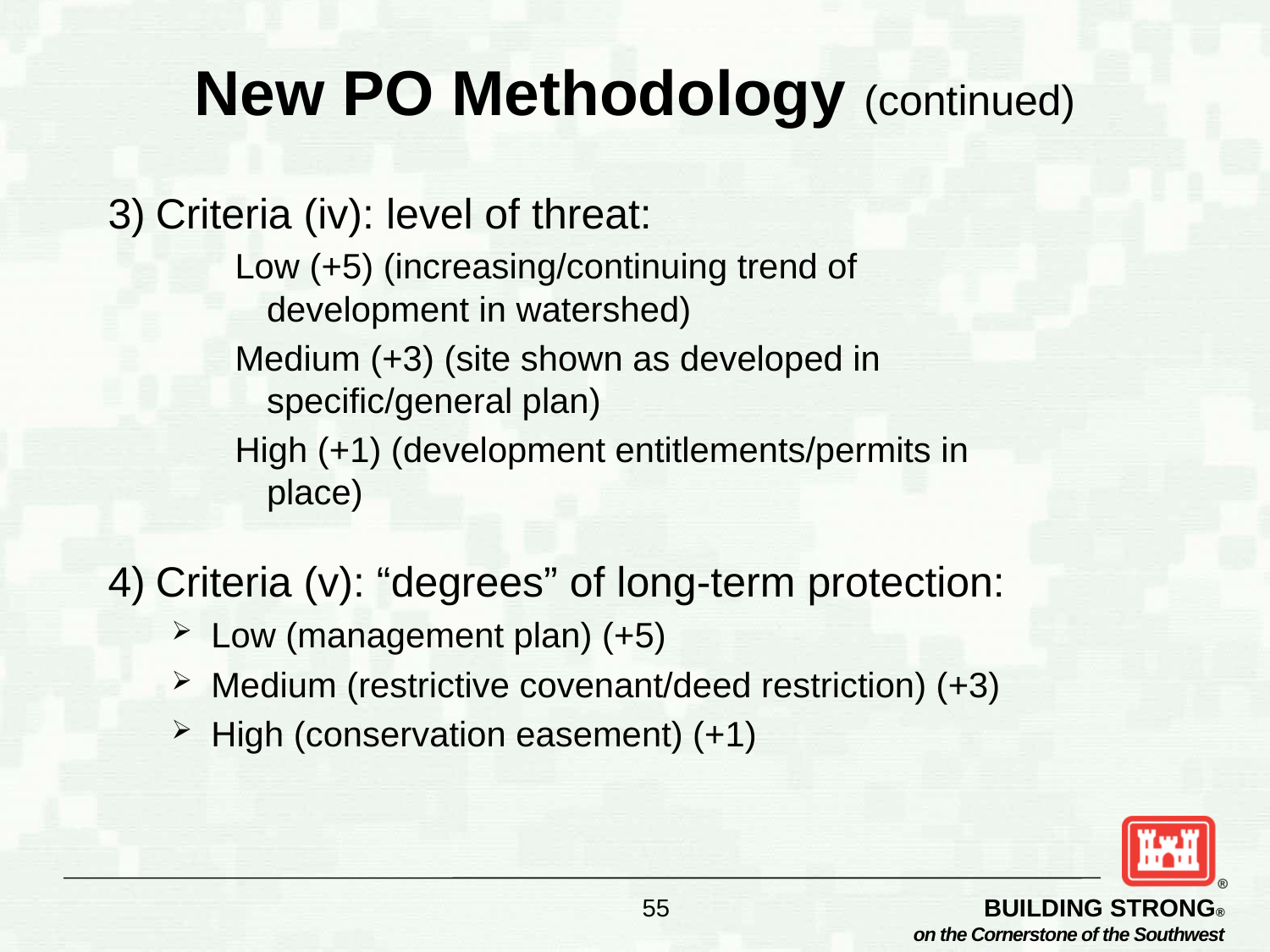

# New PO Methodology (continued)
Criteria (iv): level of threat:
Low (+5) (increasing/continuing trend of development in watershed)
Medium (+3) (site shown as developed in specific/general plan)
High (+1) (development entitlements/permits in place)

Criteria (v): “degrees” of long-term protection:
Low (management plan) (+5)
Medium (restrictive covenant/deed restriction) (+3)
High (conservation easement) (+1)

55